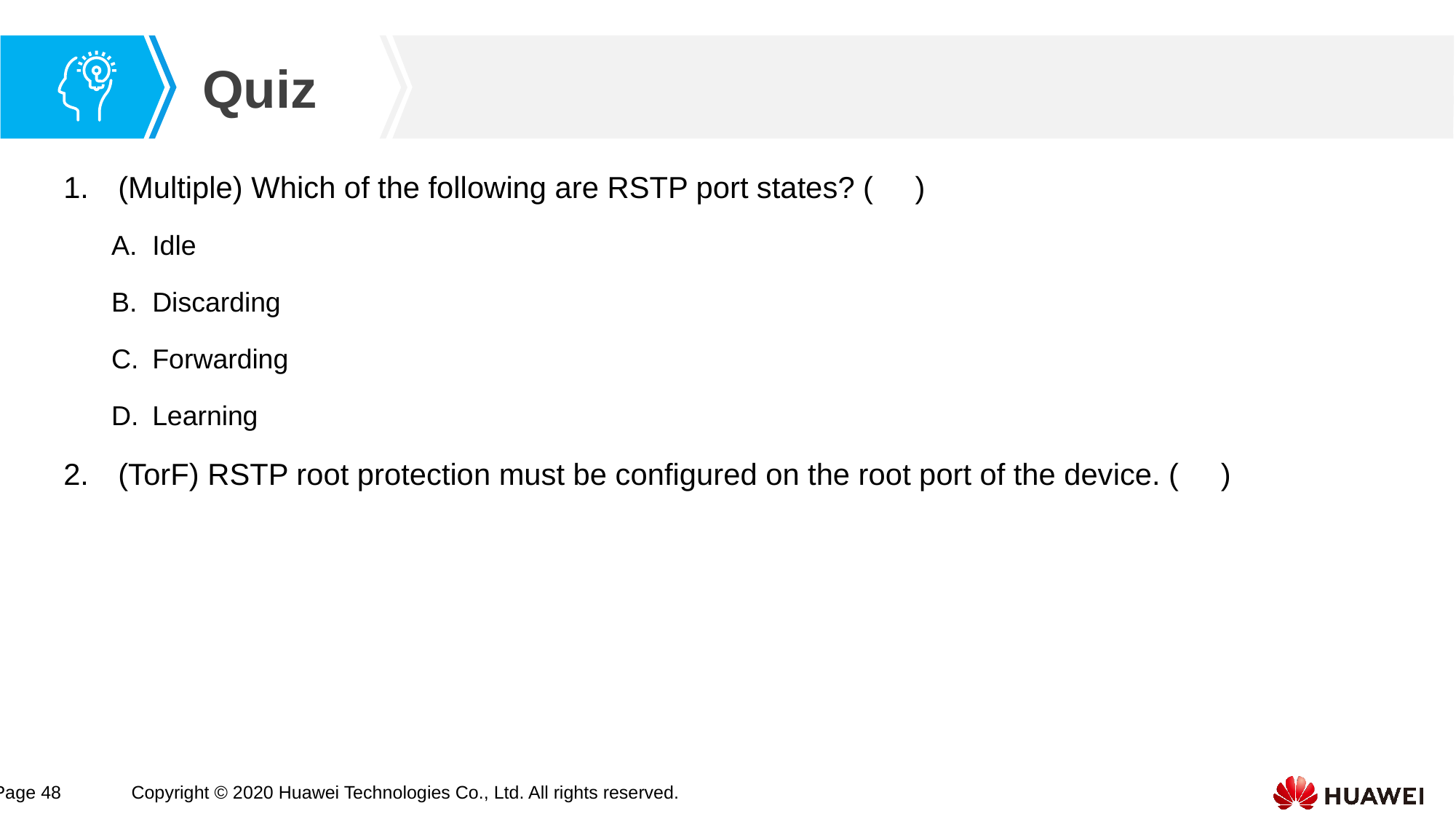

(Multiple) Which of the following are RSTP port states? (     )
Idle
Discarding
Forwarding
Learning
(TorF) RSTP root protection must be configured on the root port of the device. (     )